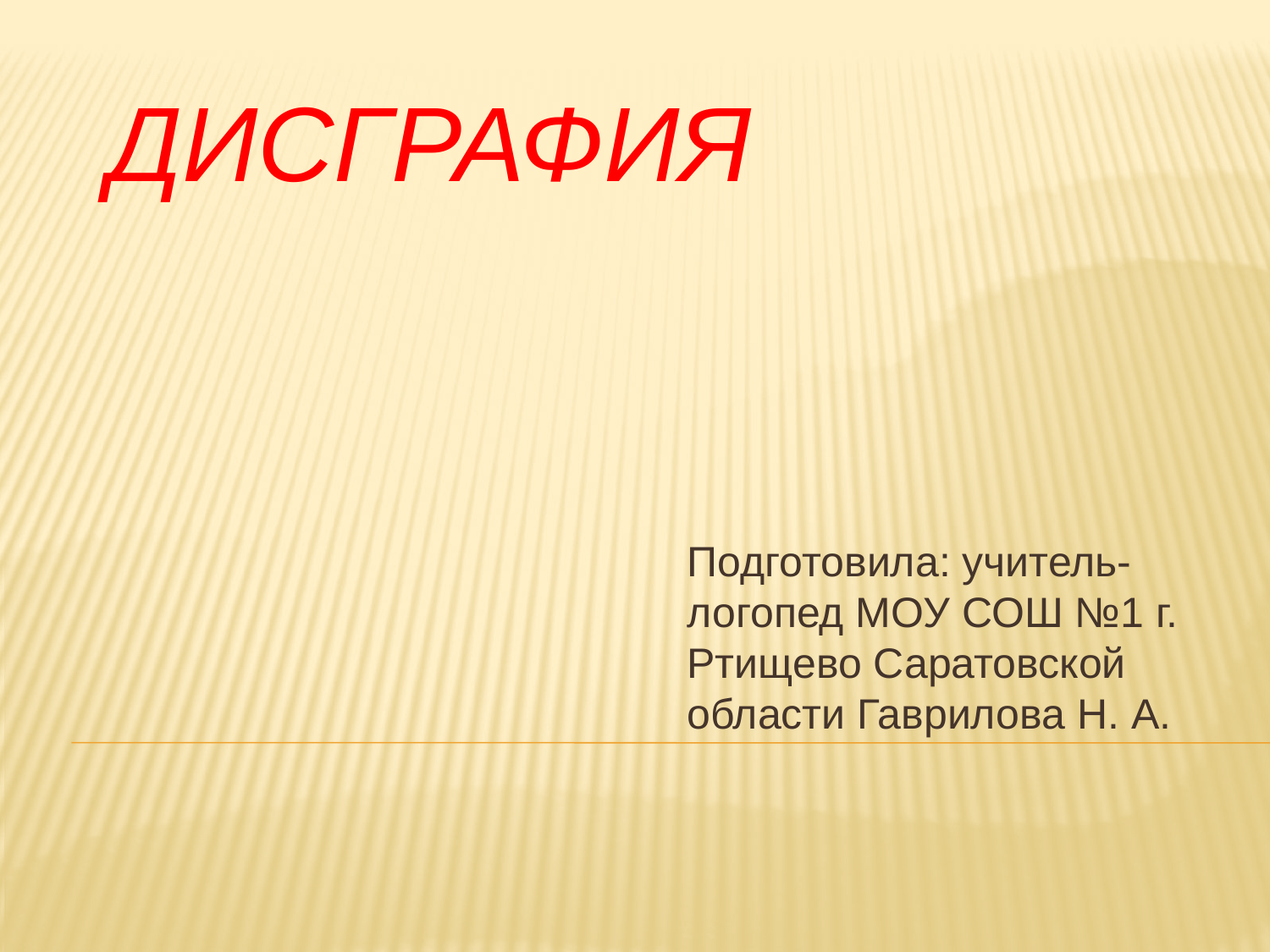

# Дисграфия
Подготовила: учитель-логопед МОУ СОШ №1 г. Ртищево Саратовской области Гаврилова Н. А.